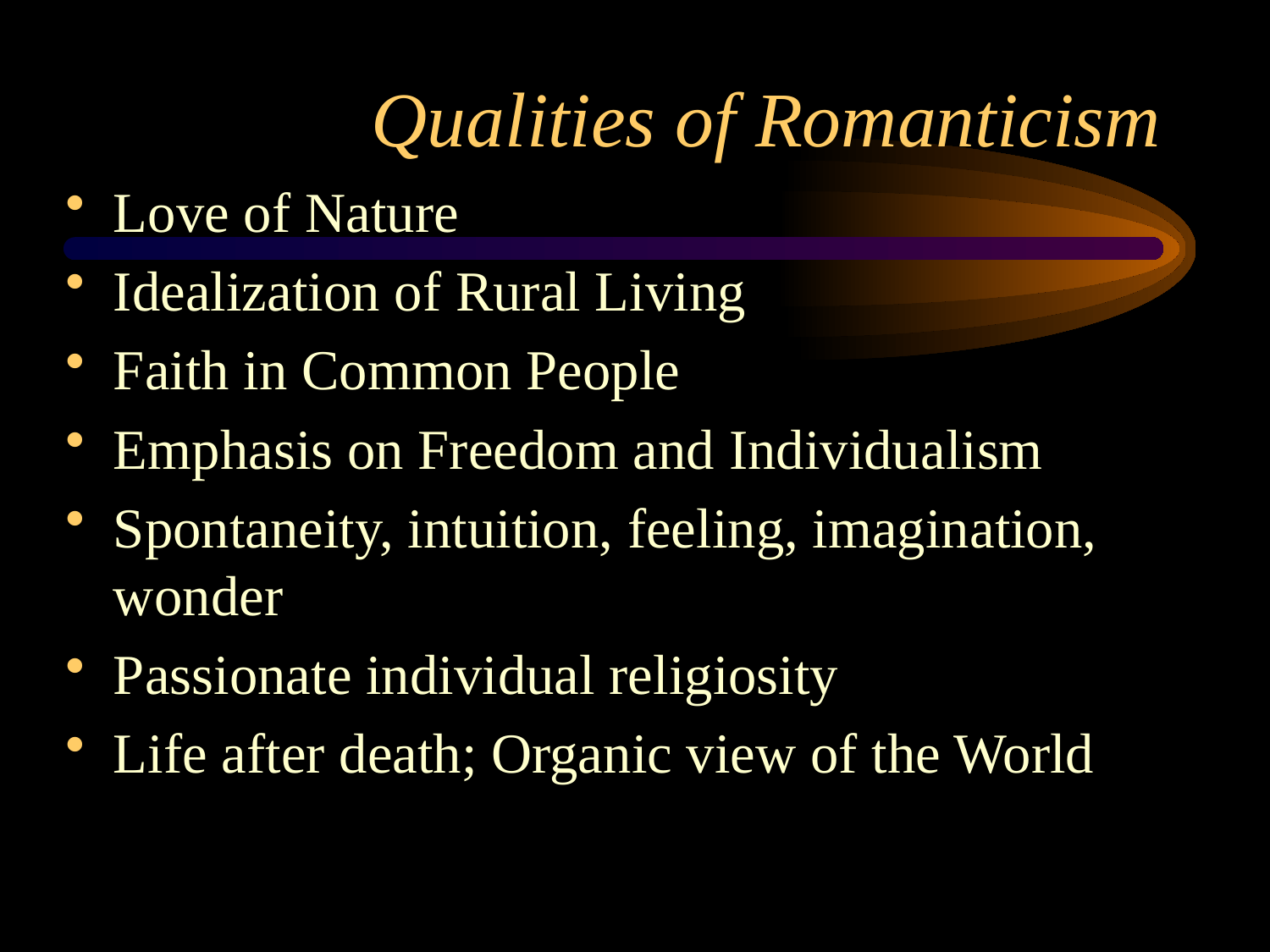

# Qualities of Romanticism
Love of Nature
Idealization of Rural Living
Faith in Common People
Emphasis on Freedom and Individualism
Spontaneity, intuition, feeling, imagination, wonder
Passionate individual religiosity
Life after death; Organic view of the World